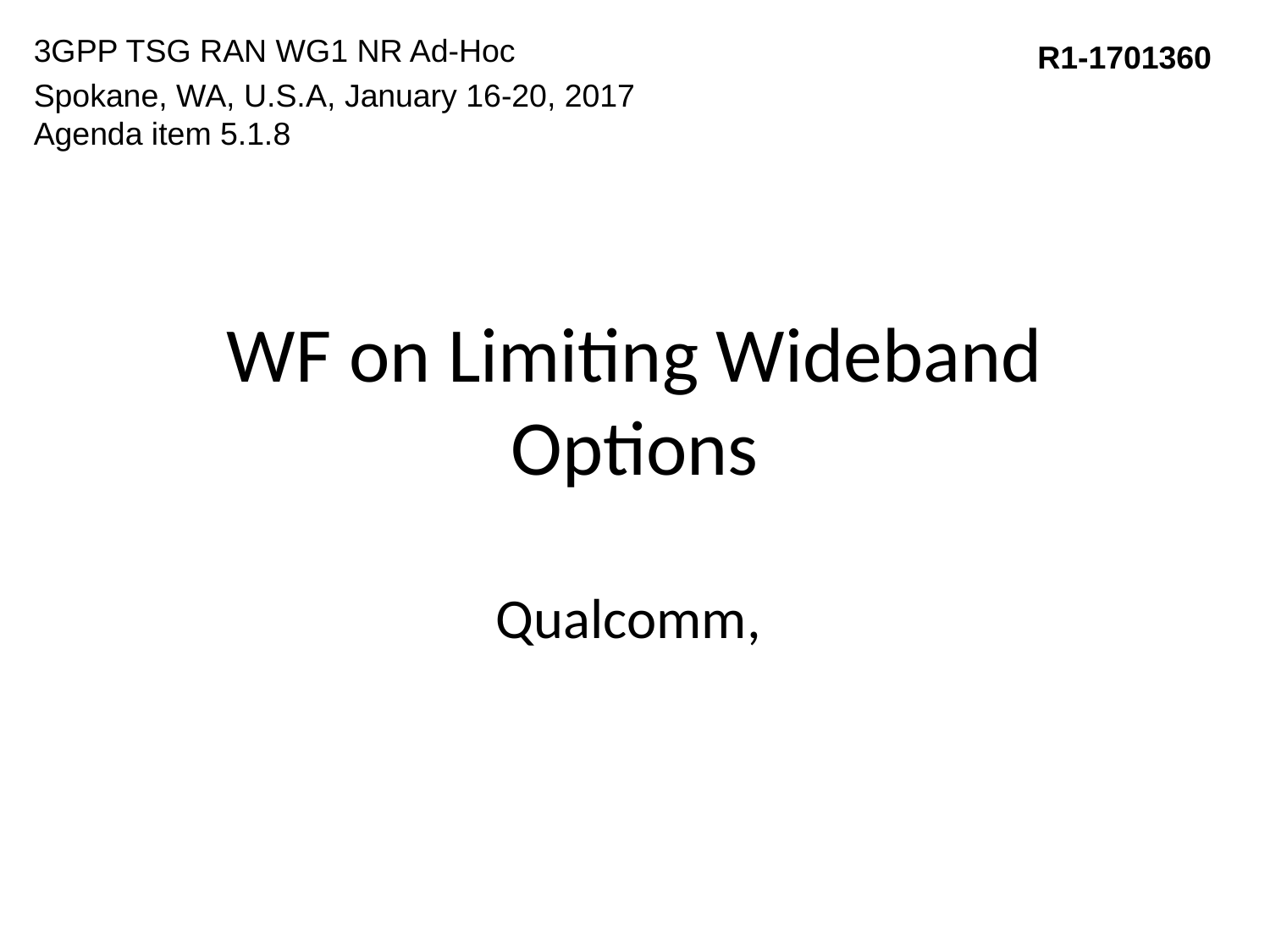

3GPP TSG RAN WG1 NR Ad-Hoc
Spokane, WA, U.S.A, January 16-20, 2017
Agenda item 5.1.8
R1-1701360
# WF on Limiting Wideband Options
Qualcomm,